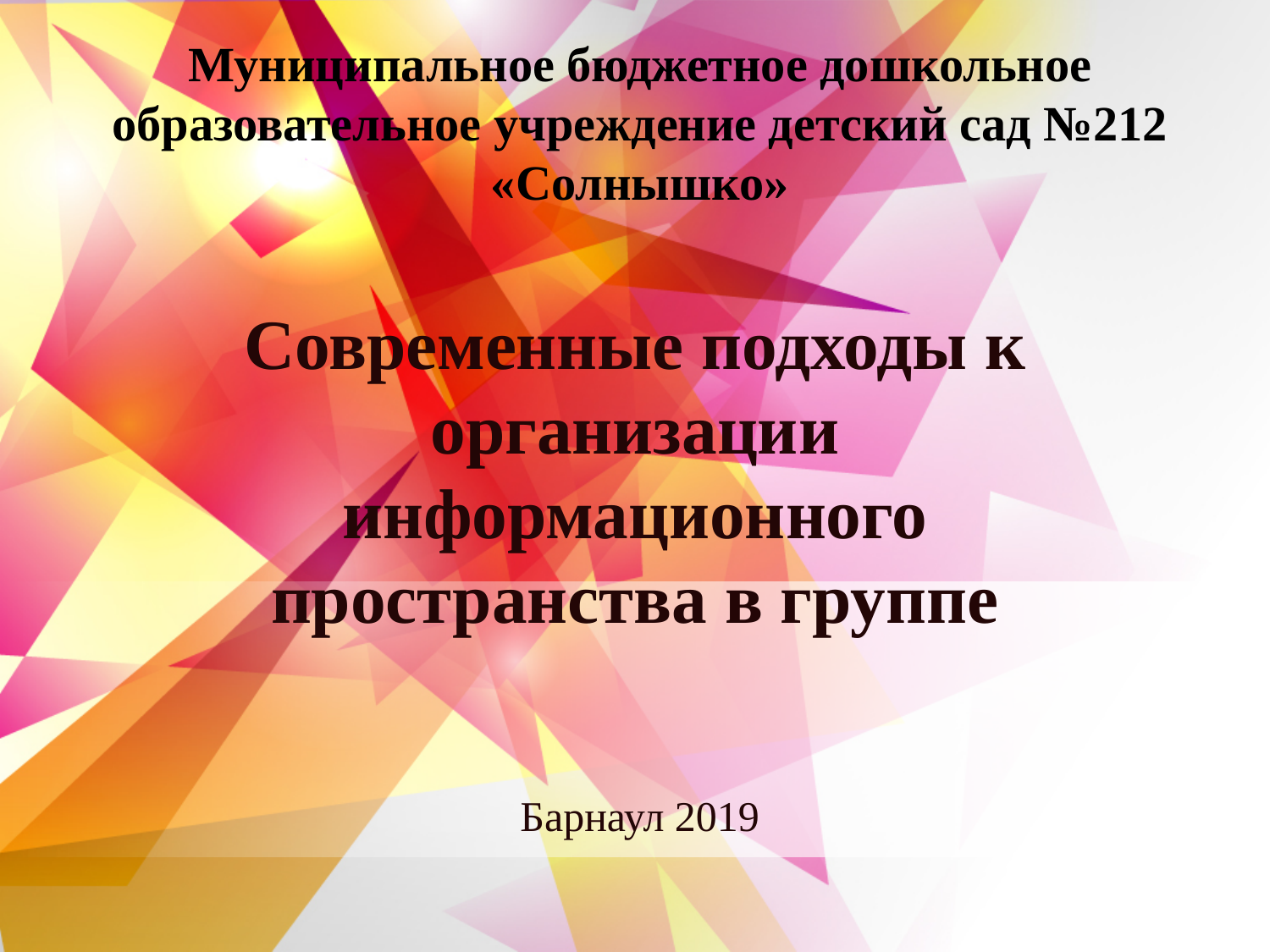

Муниципальное бюджетное дошкольное образовательное учреждение детский сад №212 «Солнышко»

# Современные подходы к организации информационного пространства в группе

Барнаул 2019